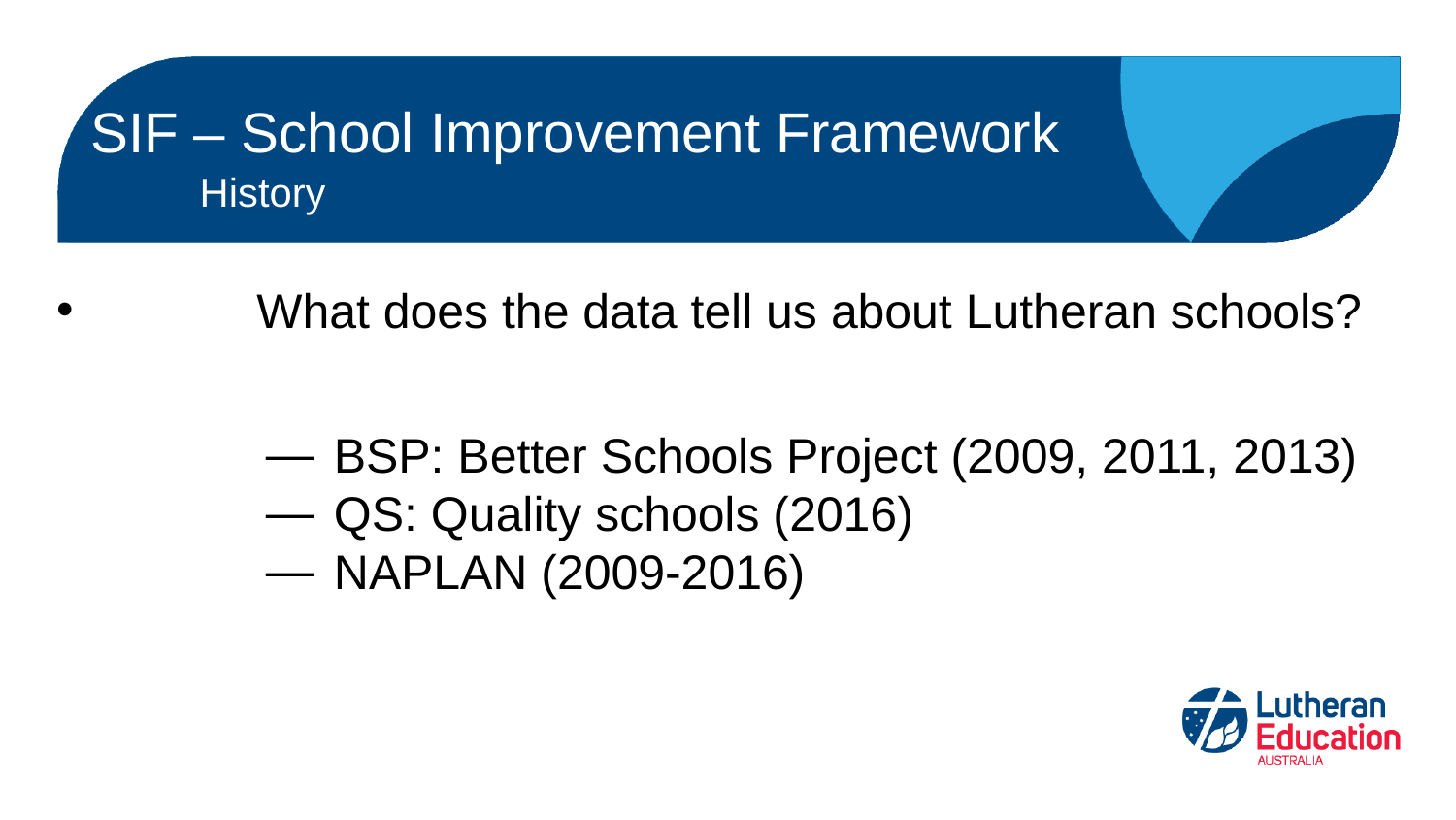

SIF – School Improvement Framework
 History
	What does the data tell us about Lutheran schools?

 BSP: Better Schools Project (2009, 2011, 2013)
 QS: Quality schools (2016)
 NAPLAN (2009-2016)